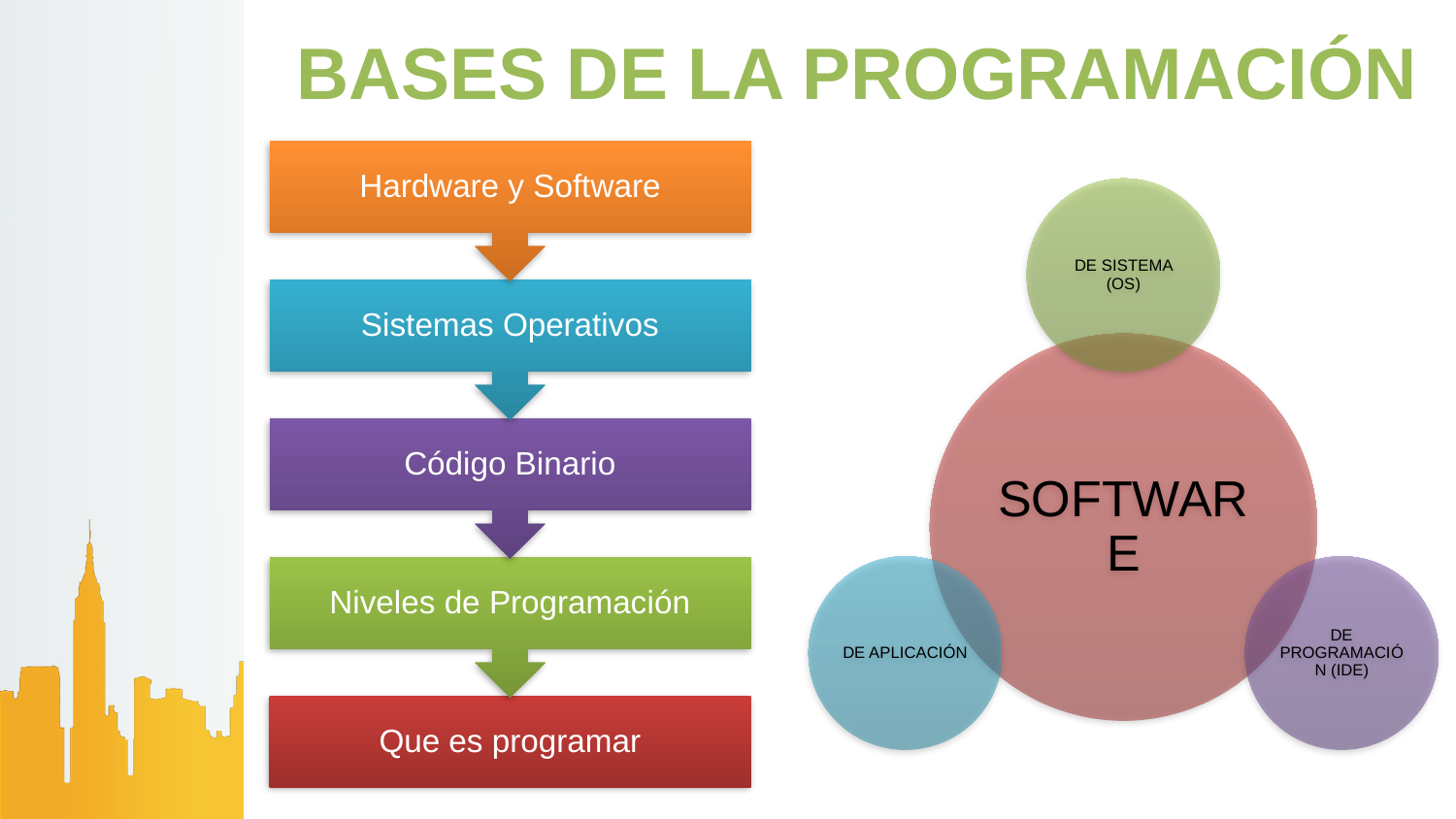

# BASES DE LA PROGRAMACIÓN
Que es programar
Niveles de Programación
Código Binario
Sistemas Operativos
Hardware y Software
SOFTWARE
DE SISTEMA (OS)
DE PROGRAMACIÓN (IDE)
DE APLICACIÓN